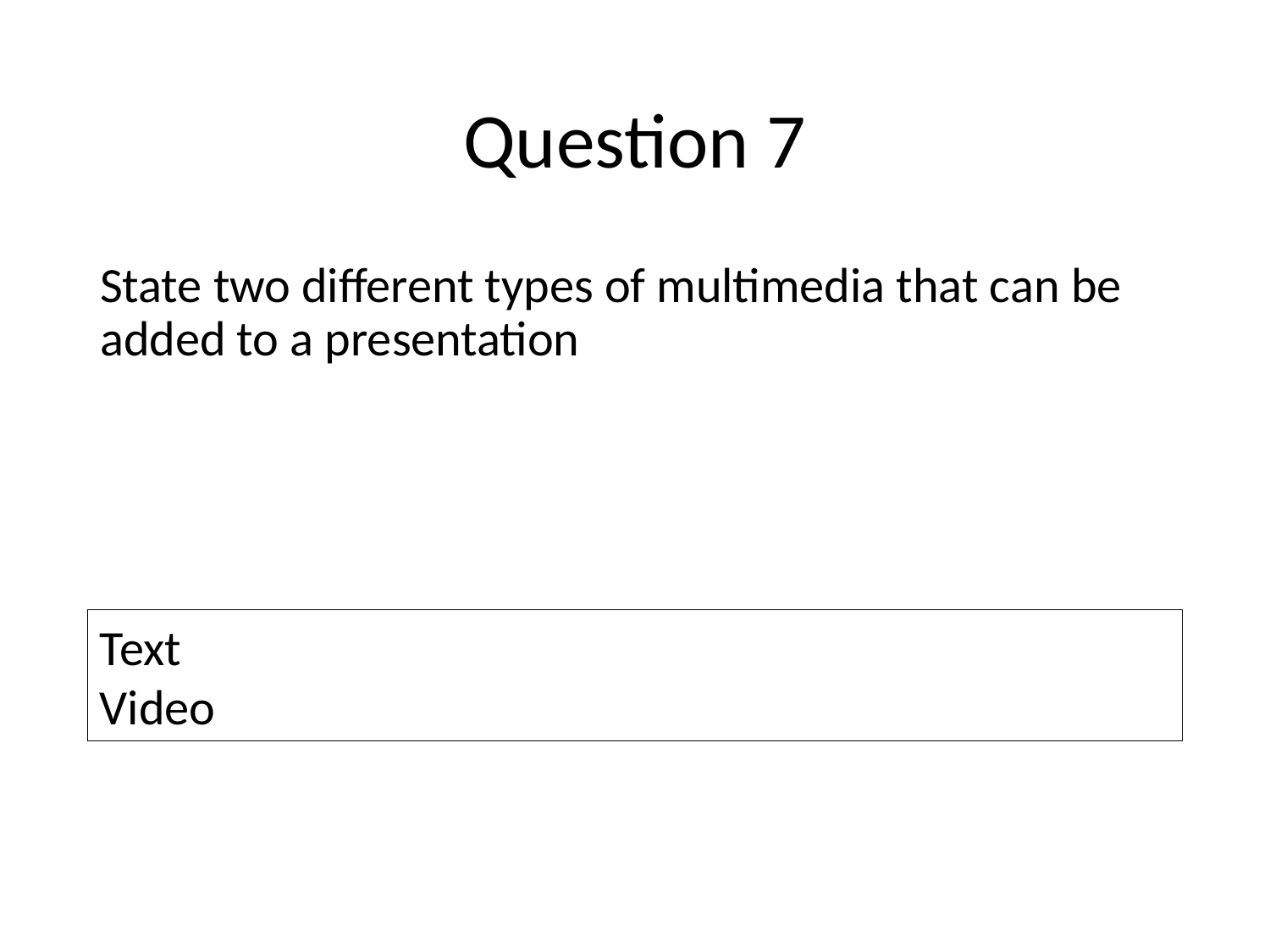

# Question 7
State two different types of multimedia that can be added to a presentation
Text
Video